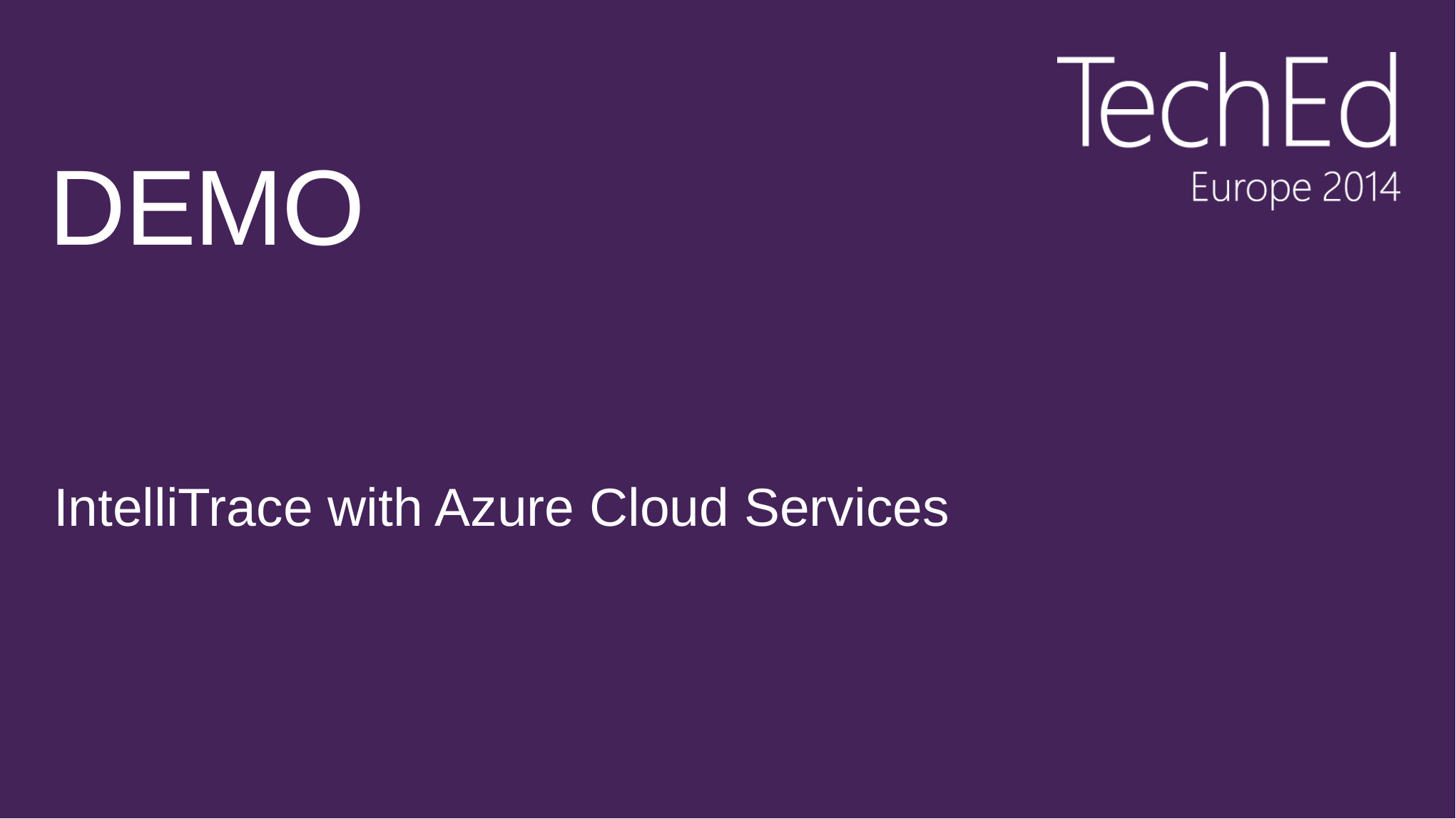

# DEMO
IntelliTrace with Azure Cloud Services